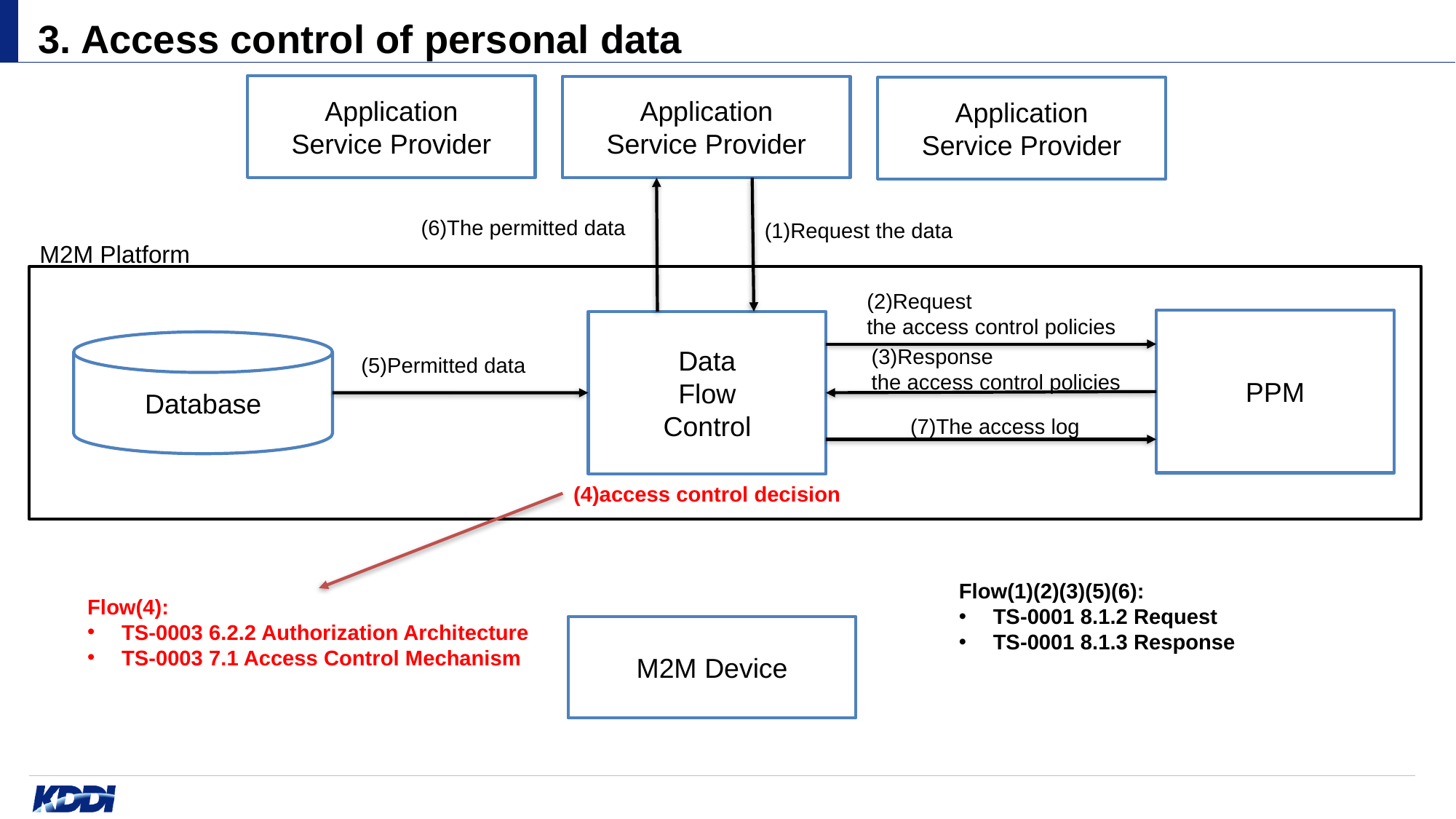

# 3. Access control of personal data
Application
Service Provider
Application
Service Provider
Application
Service Provider
(6)The permitted data
(1)Request the data
M2M Platform

(2)Request
the access control policies
PPM
Data
Flow
Control
Database
(3)Response
the access control policies
(5)Permitted data
(7)The access log
(4)access control decision
Flow(1)(2)(3)(5)(6):
TS-0001 8.1.2 Request
TS-0001 8.1.3 Response
Flow(4):
TS-0003 6.2.2 Authorization Architecture
TS-0003 7.1 Access Control Mechanism

M2M Device